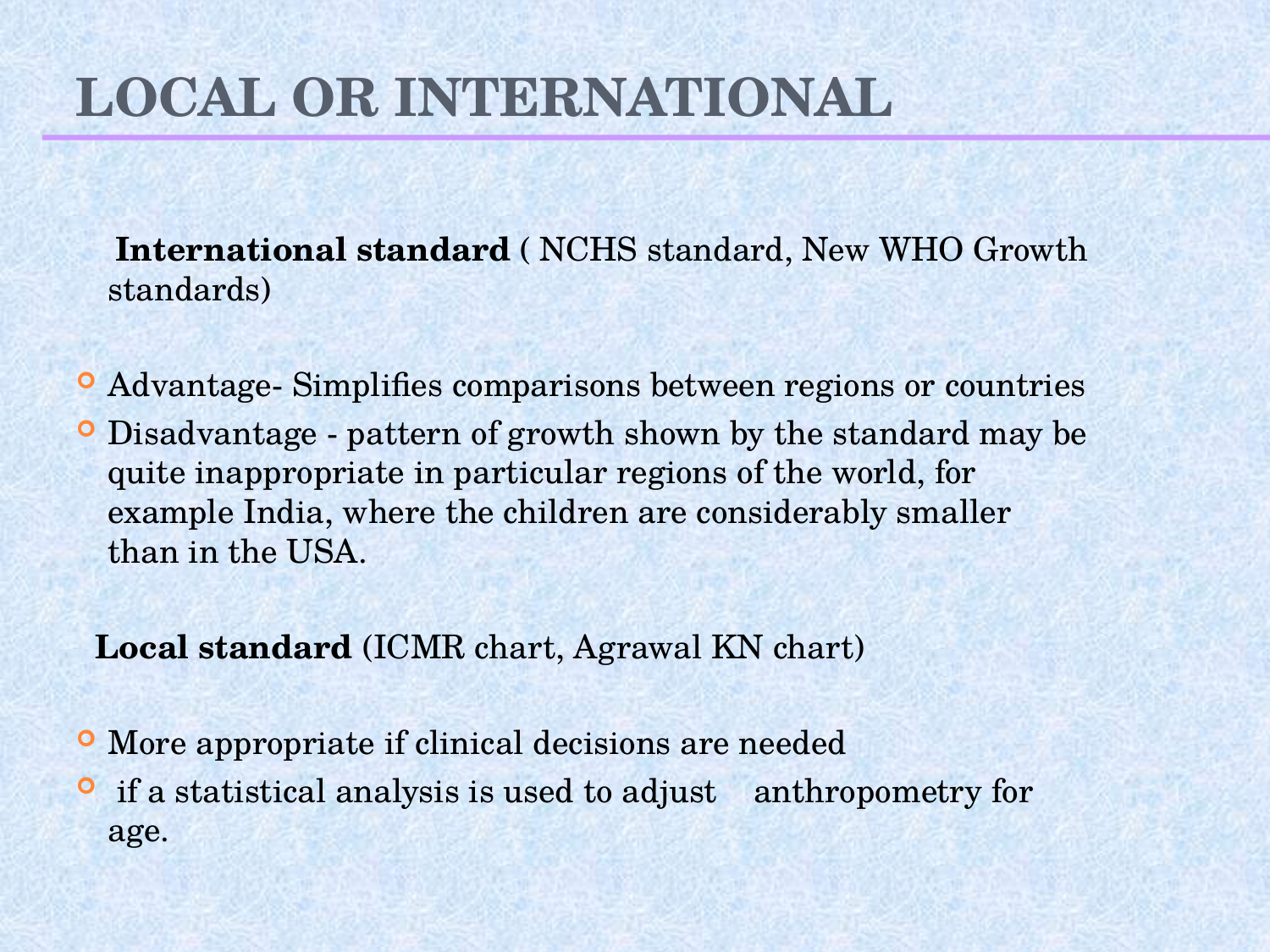

# LOCAL OR INTERNATIONAL

    International standard ( NCHS standard, New WHO Growth standards)

Advantage- Simplifies comparisons between regions or countries
Disadvantage - pattern of growth shown by the standard may be quite inappropriate in particular regions of the world, for example India, where the children are considerably smaller than in the USA.

  Local standard (ICMR chart, Agrawal KN chart)

More appropriate if clinical decisions are needed
 if a statistical analysis is used to adjust    anthropometry for age.